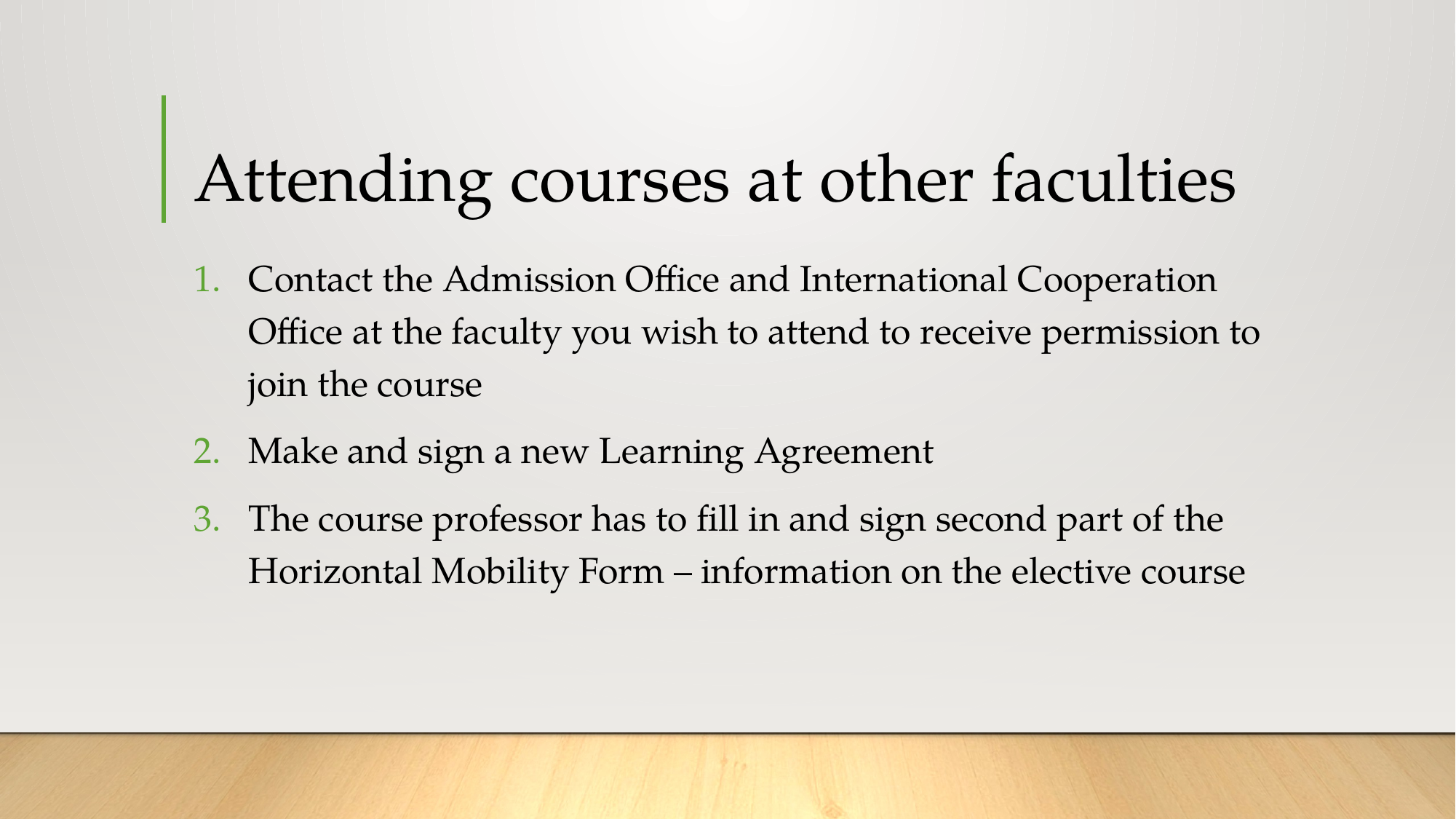

# Attending courses at other faculties
Contact the Admission Office and International Cooperation Office at the faculty you wish to attend to receive permission to join the course
Make and sign a new Learning Agreement
The course professor has to fill in and sign second part of the Horizontal Mobility Form – information on the elective course